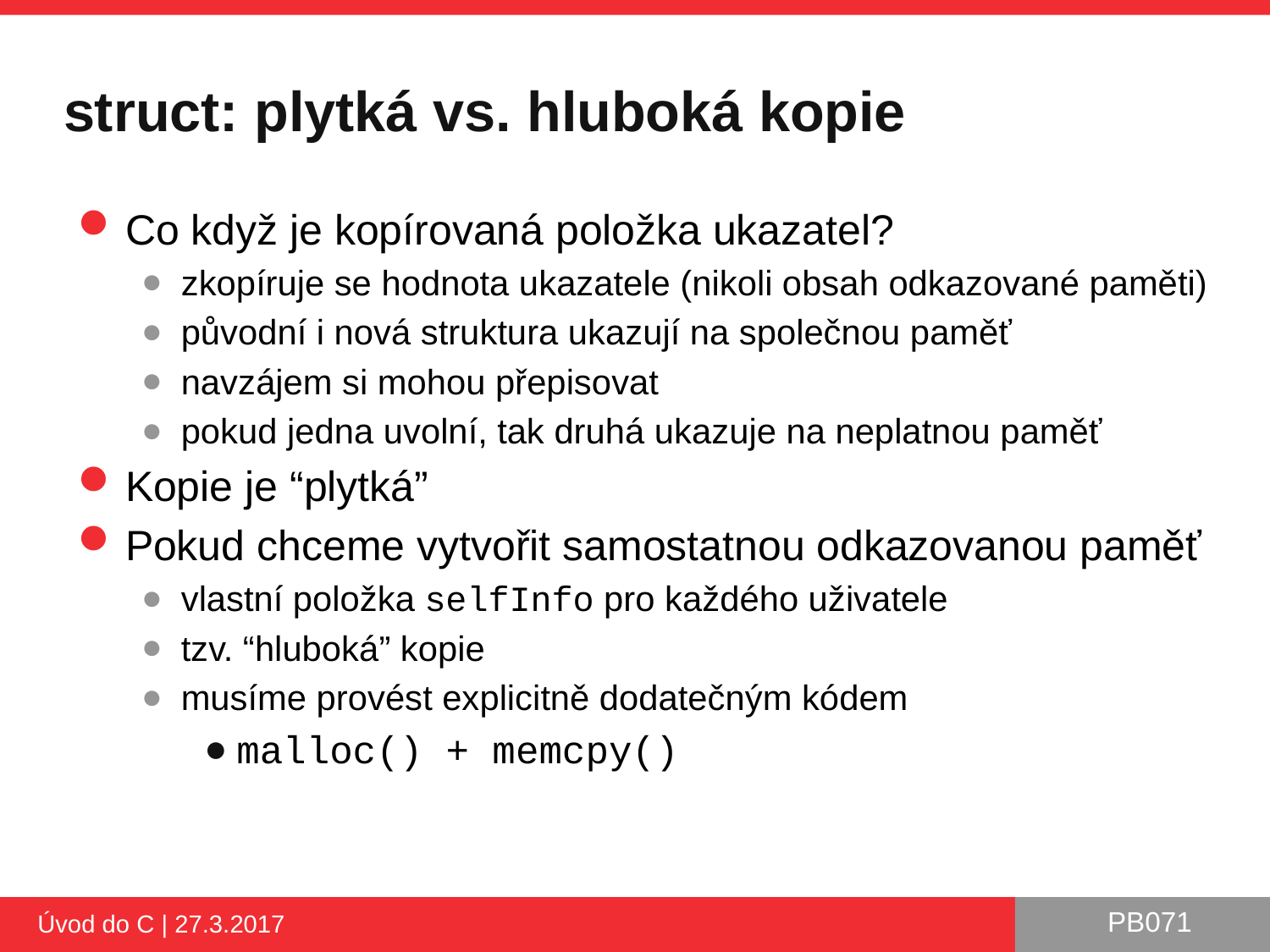

# struct: plytká vs. hluboká kopie
Co když je kopírovaná položka ukazatel?
zkopíruje se hodnota ukazatele (nikoli obsah odkazované paměti)
původní i nová struktura ukazují na společnou paměť
navzájem si mohou přepisovat
pokud jedna uvolní, tak druhá ukazuje na neplatnou paměť
Kopie je “plytká”
Pokud chceme vytvořit samostatnou odkazovanou paměť
vlastní položka selfInfo pro každého uživatele
tzv. “hluboká” kopie
musíme provést explicitně dodatečným kódem
malloc() + memcpy()
Úvod do C | 27.3.2017